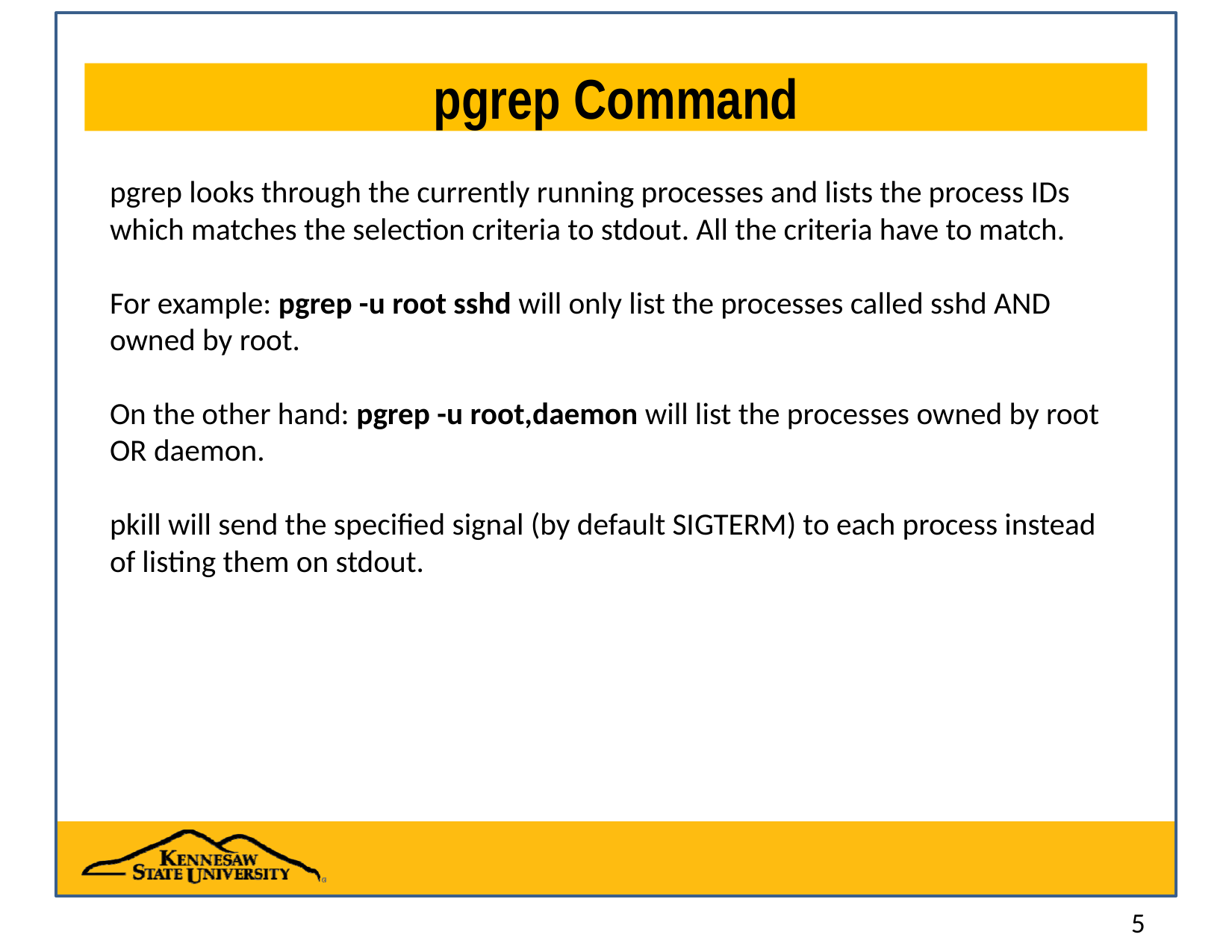

# pgrep Command
pgrep looks through the currently running processes and lists the process IDs which matches the selection criteria to stdout. All the criteria have to match.

For example: pgrep -u root sshd will only list the processes called sshd AND owned by root.

On the other hand: pgrep -u root,daemon will list the processes owned by root OR daemon.

pkill will send the specified signal (by default SIGTERM) to each process instead of listing them on stdout.